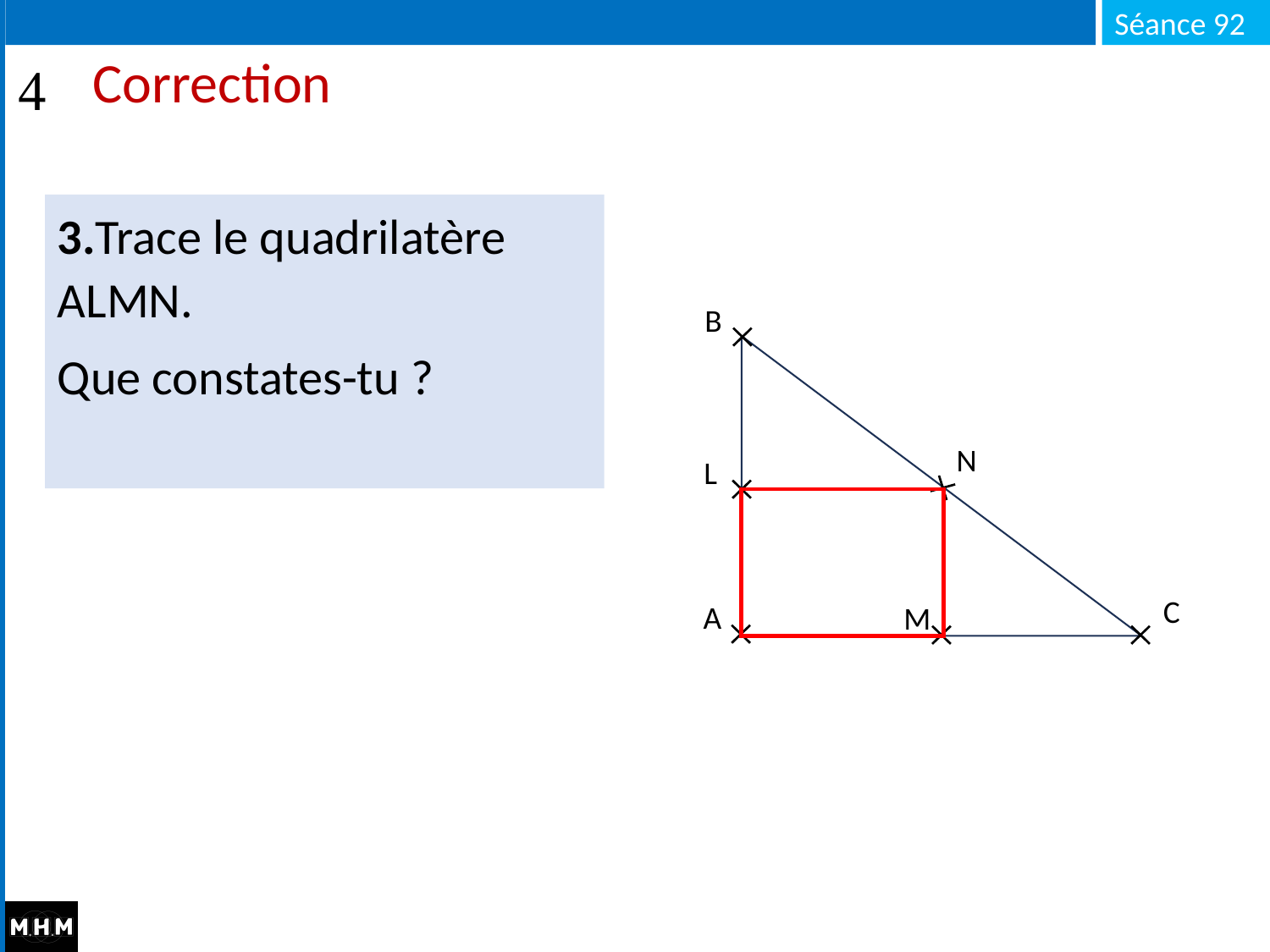

# Correction
3.Trace le quadrilatère ALMN.
Que constates-tu ?

B

N

L

C

A

M